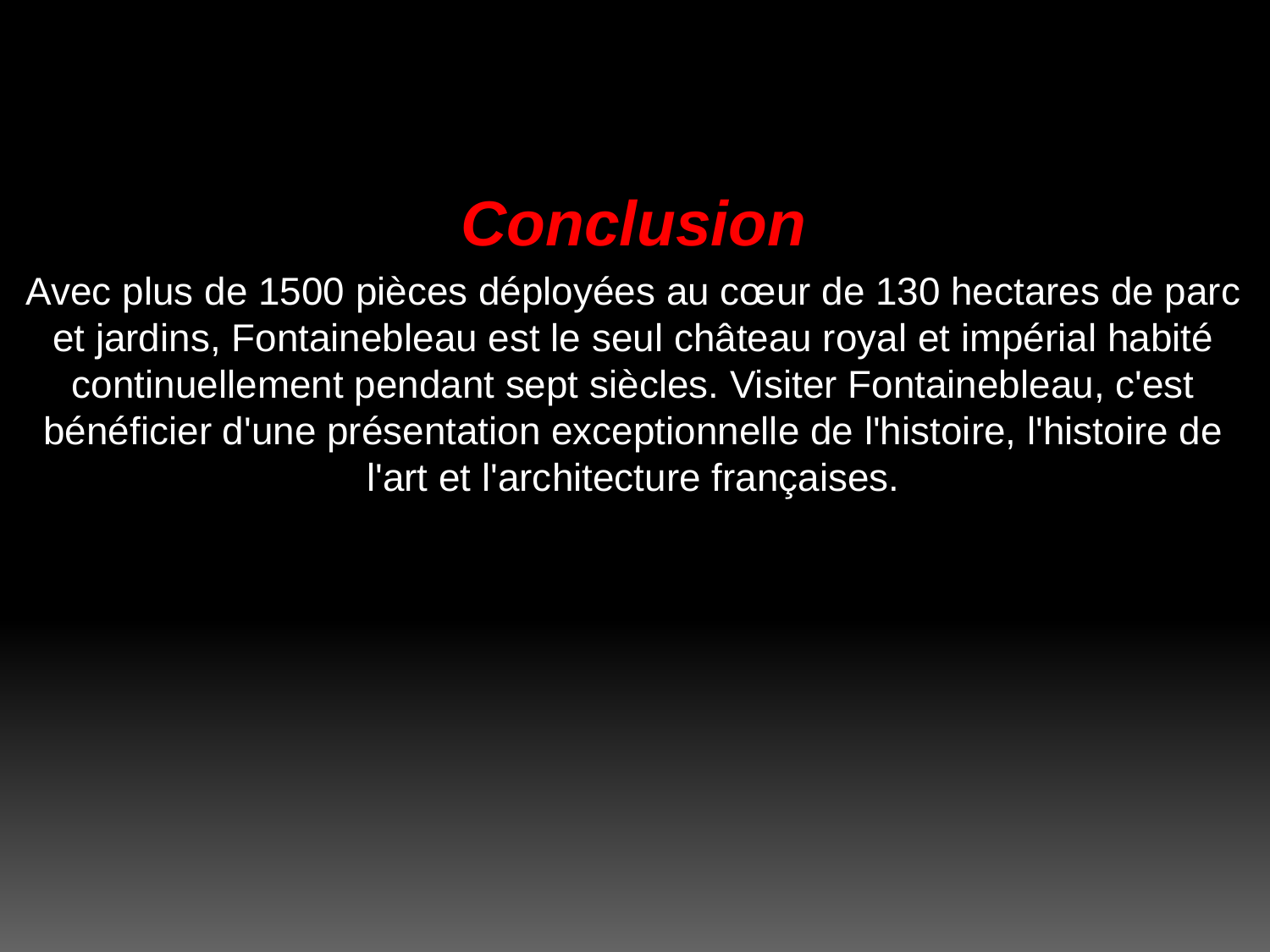

Conclusion
Avec plus de 1500 pièces déployées au cœur de 130 hectares de parc et jardins, Fontainebleau est le seul château royal et impérial habité continuellement pendant sept siècles. Visiter Fontainebleau, c'est bénéficier d'une présentation exceptionnelle de l'histoire, l'histoire de l'art et l'architecture françaises.